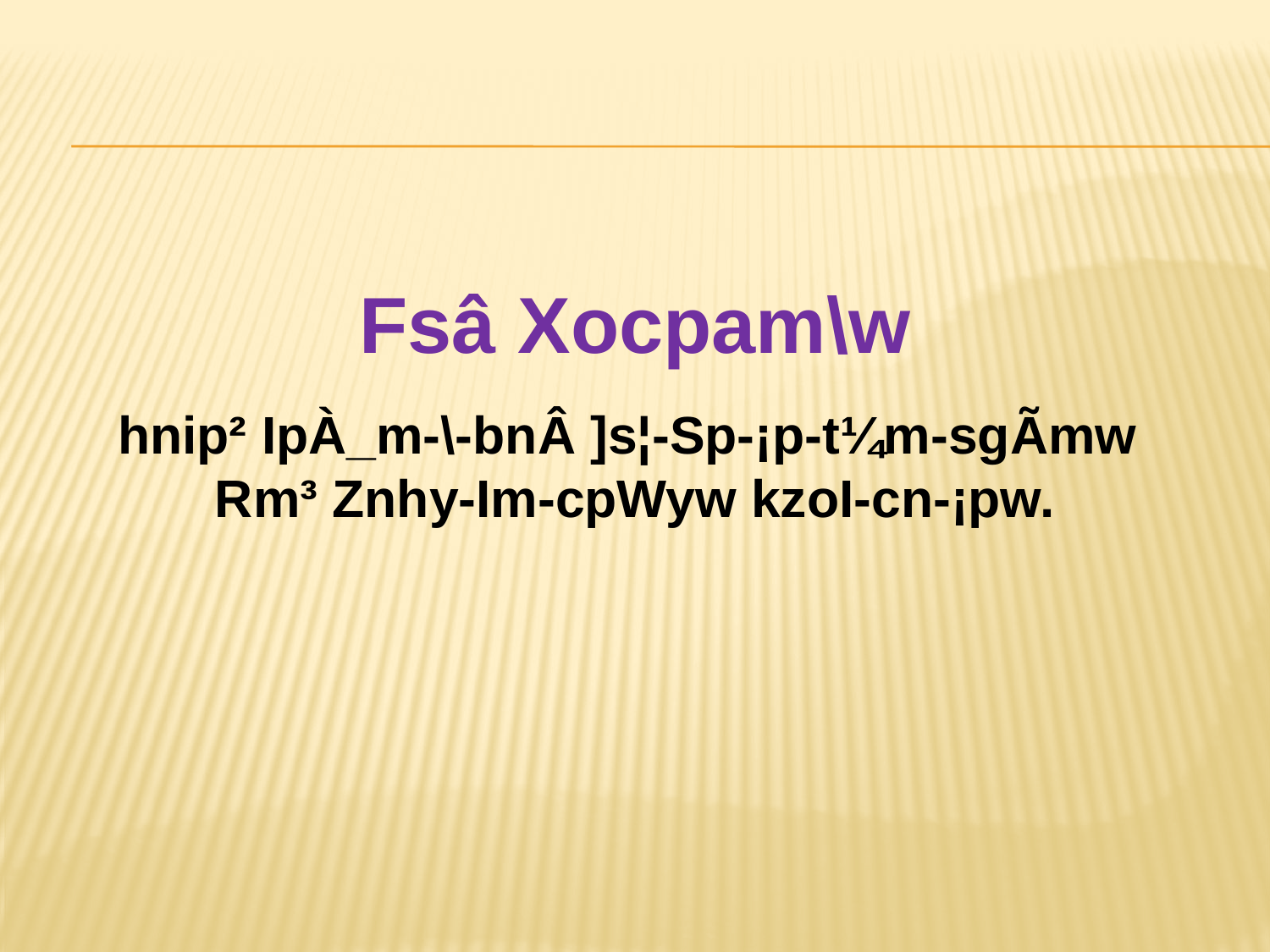

Fsâ Xocpam\w

hnip² IpÀ_m-\-bnÂ ]s¦-Sp-¡p-t¼m-sgÃmw
Rm³ Znhy-Im-cpWyw kzoI-cn-¡pw.